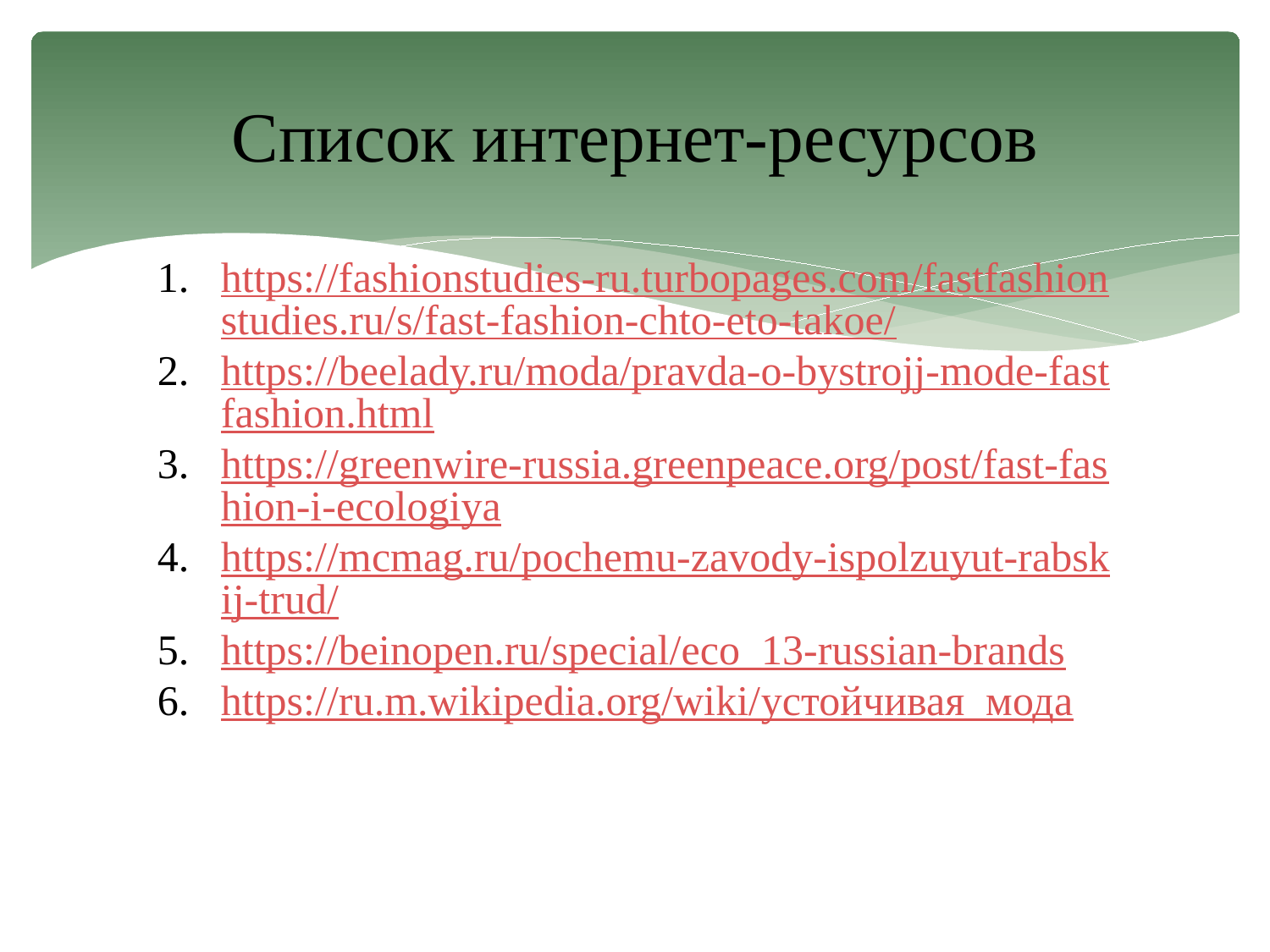

# Список интернет-ресурсов
https://fashionstudies-ru.turbopages.com/fastfashionstudies.ru/s/fast-fashion-chto-eto-takoe/
https://beelady.ru/moda/pravda-o-bystrojj-mode-fastfashion.html
https://greenwire-russia.greenpeace.org/post/fast-fashion-i-ecologiya
https://mcmag.ru/pochemu-zavody-ispolzuyut-rabskij-trud/
https://beinopen.ru/special/eco_13-russian-brands
https://ru.m.wikipedia.org/wiki/устойчивая_мода